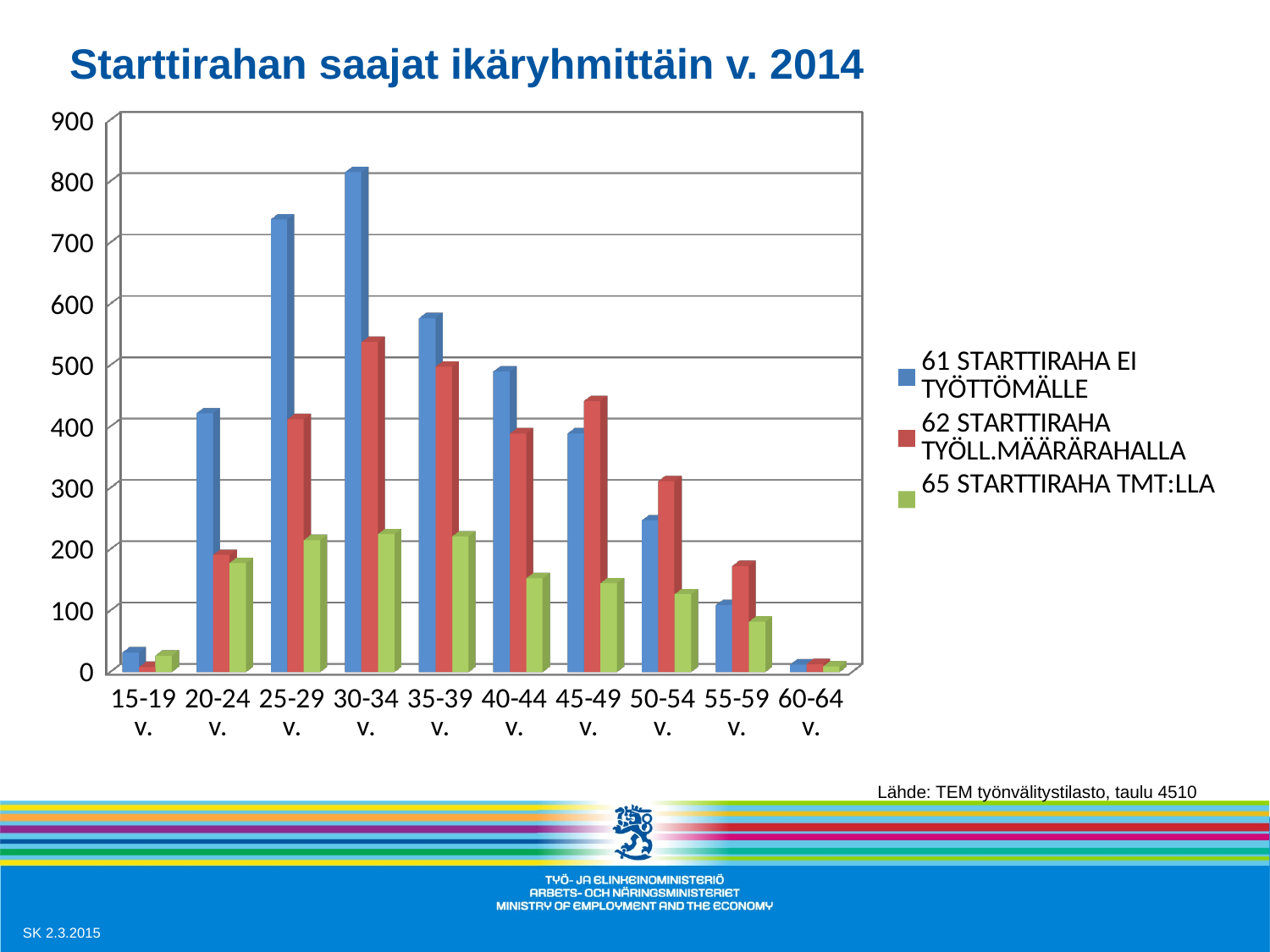

# Starttirahan saajat ikäryhmittäin v. 2014

[unsupported chart]

Lähde: TEM työnvälitystilasto, taulu 4510
SK 2.3.2015